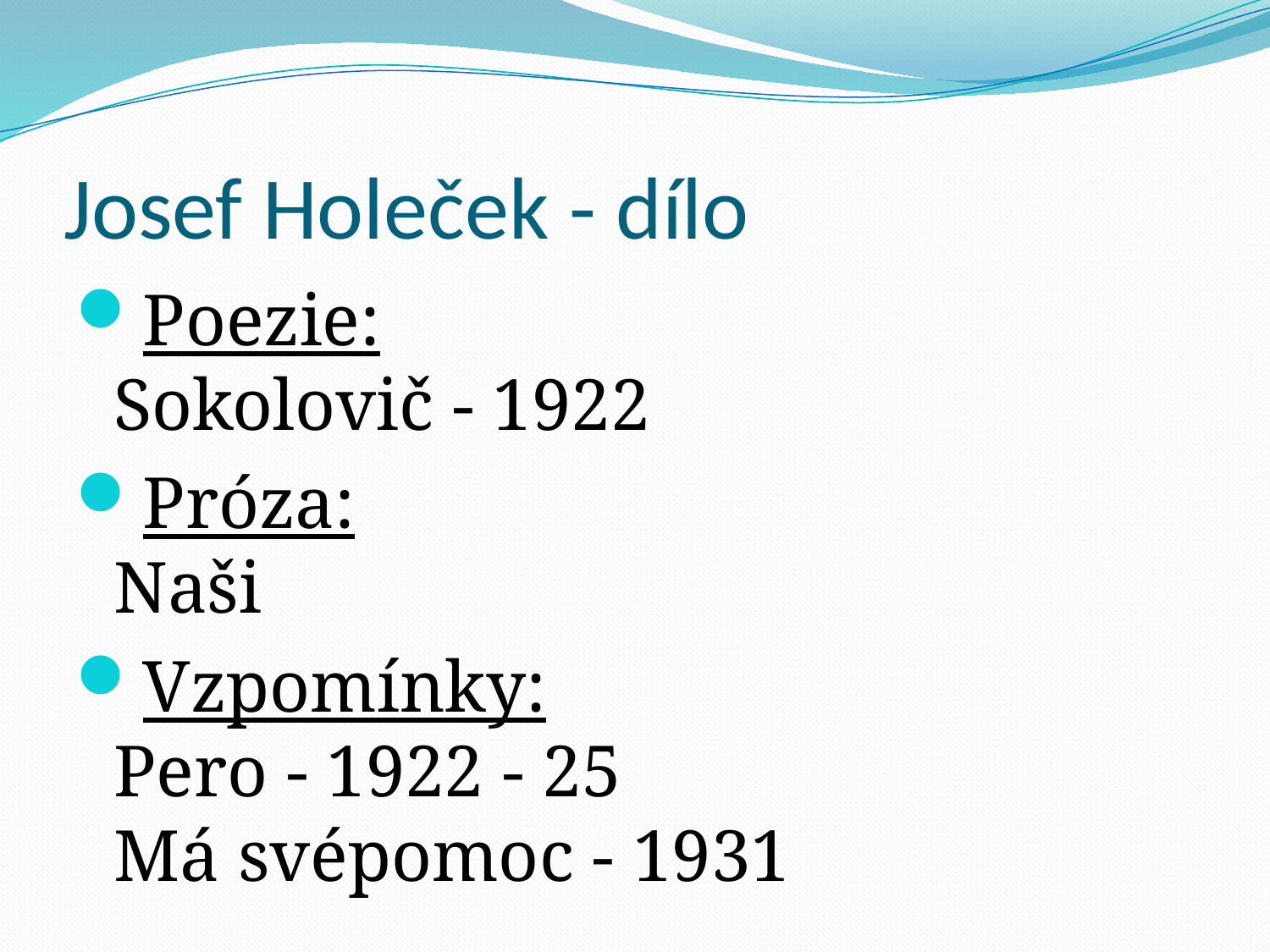

# Josef Holeček - dílo
Poezie:
Sokolovič - 1922
Próza:
Naši
Vzpomínky:
Pero - 1922 - 25
Má svépomoc - 1931